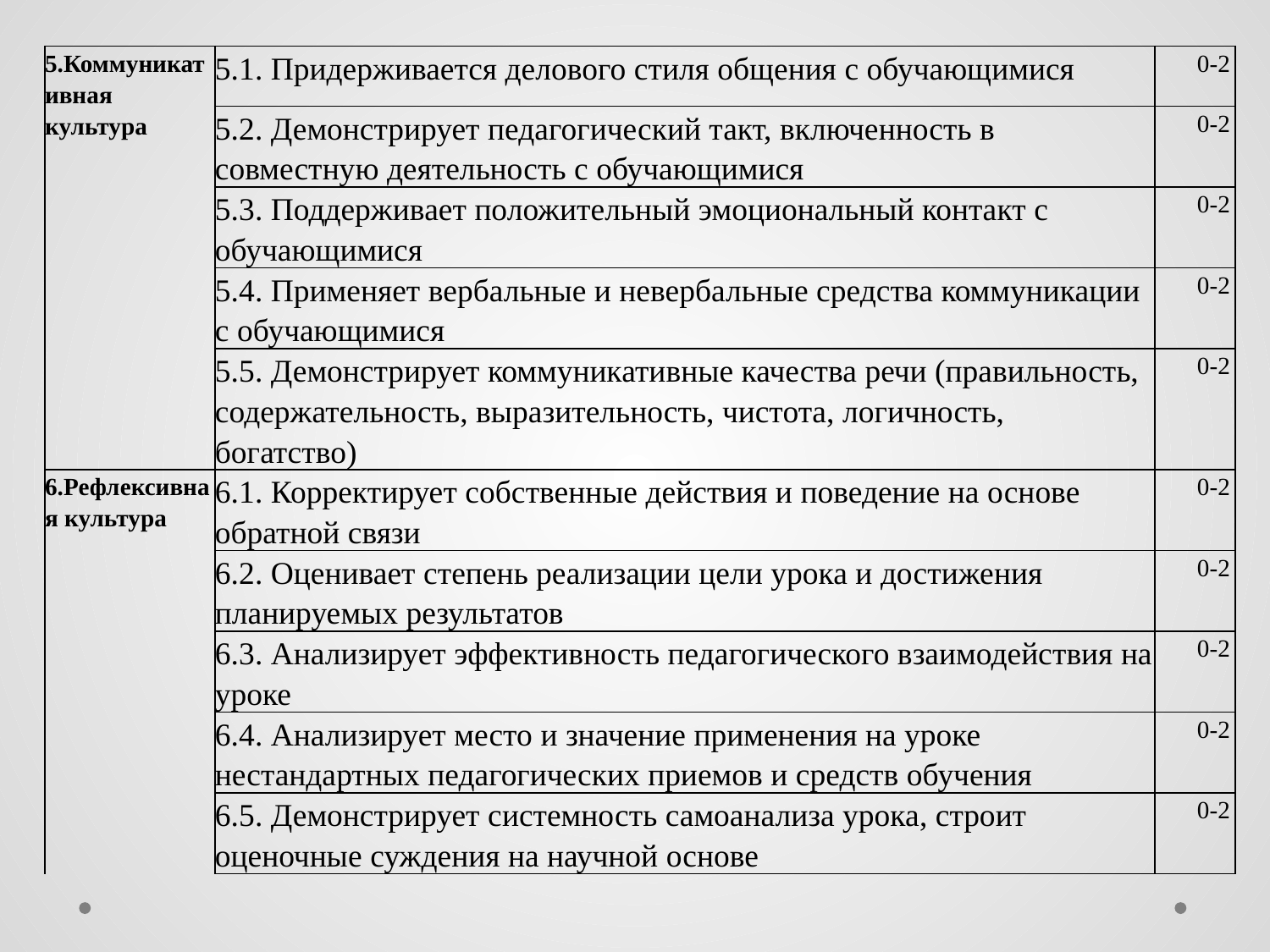

| 5.Коммуникативная культура | 5.1. Придерживается делового стиля общения с обучающимися | 0-2 |
| --- | --- | --- |
|  | 5.2. Демонстрирует педагогический такт, включенность в совместную деятельность с обучающимися | 0-2 |
|  | 5.3. Поддерживает положительный эмоциональный контакт с обучающимися | 0-2 |
|  | 5.4. Применяет вербальные и невербальные средства коммуникации с обучающимися | 0-2 |
|  | 5.5. Демонстрирует коммуникативные качества речи (правильность, содержательность, выразительность, чистота, логичность, богатство) | 0-2 |
| 6.Рефлексивная культура | 6.1. Корректирует собственные действия и поведение на основе обратной связи | 0-2 |
|  | 6.2. Оценивает степень реализации цели урока и достижения планируемых результатов | 0-2 |
|  | 6.3. Анализирует эффективность педагогического взаимодействия на уроке | 0-2 |
|  | 6.4. Анализирует место и значение применения на уроке нестандартных педагогических приемов и средств обучения | 0-2 |
|  | 6.5. Демонстрирует системность самоанализа урока, строит оценочные суждения на научной основе | 0-2 |